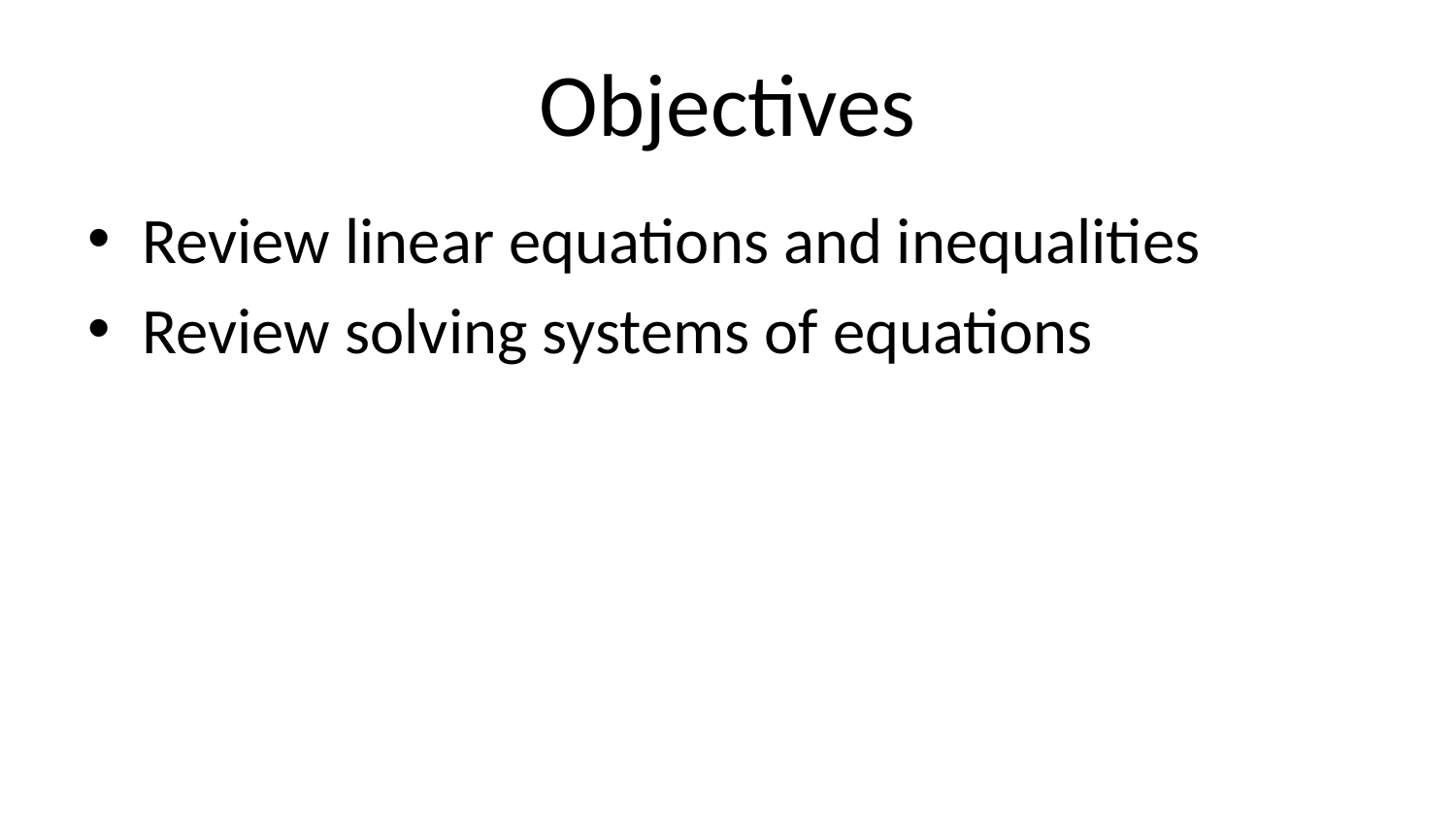

# Objectives
Review linear equations and inequalities
Review solving systems of equations